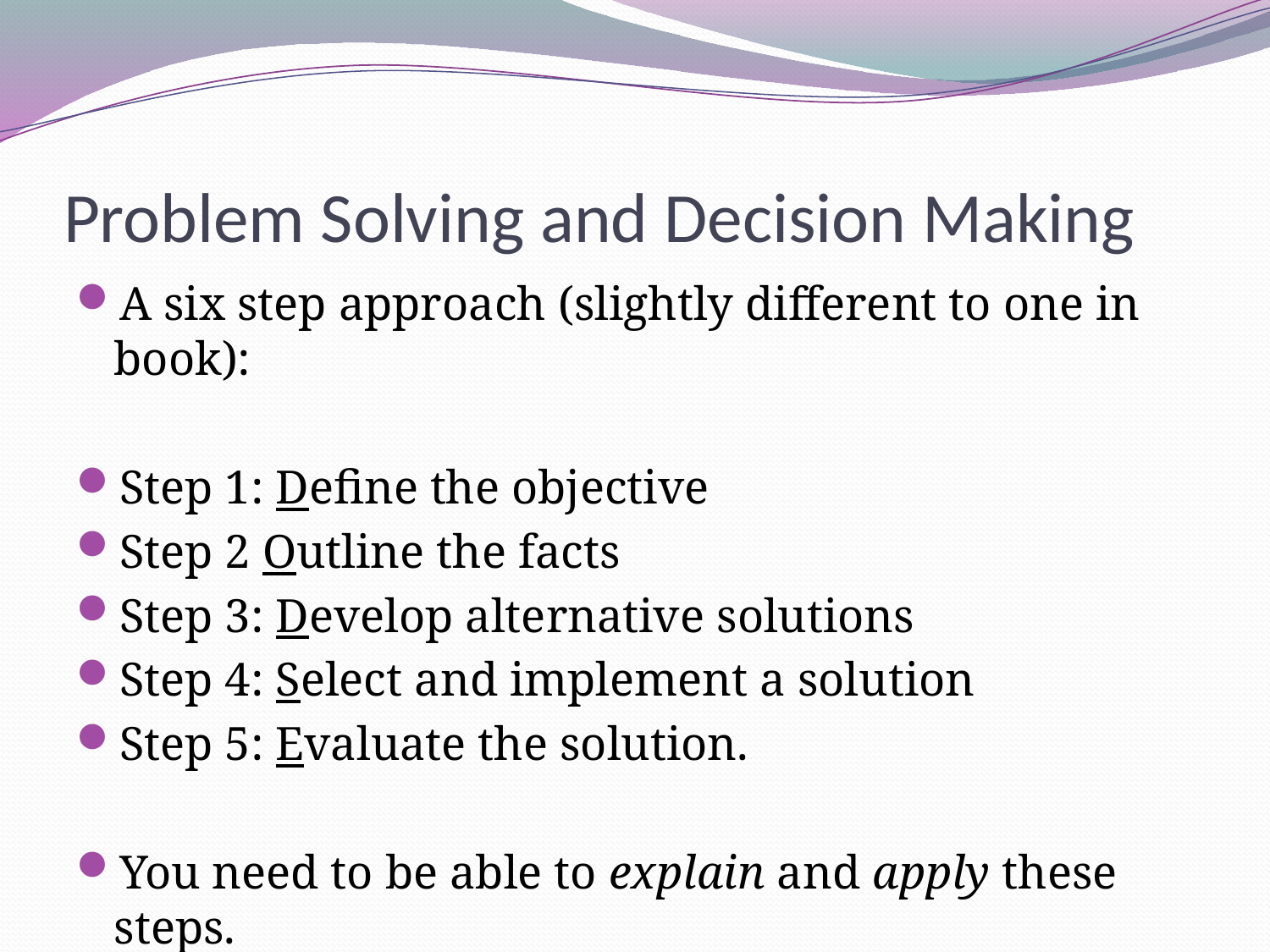

# Problem Solving and Decision Making
A six step approach (slightly different to one in book):

Step 1: Define the objective
Step 2 Outline the facts
Step 3: Develop alternative solutions
Step 4: Select and implement a solution
Step 5: Evaluate the solution.

You need to be able to explain and apply these steps.